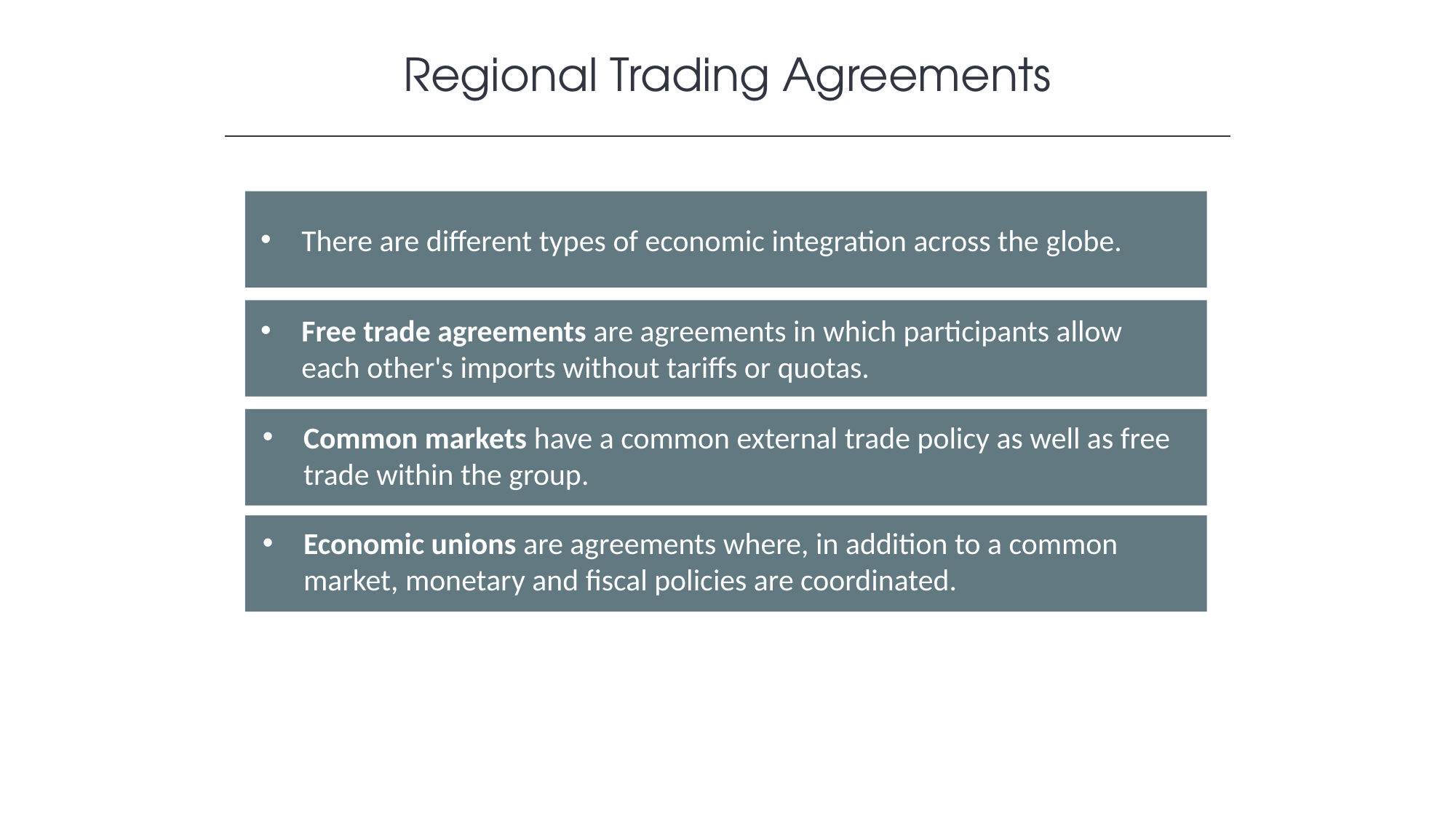

Regional Trading Agreements

There are different types of economic integration across the globe.

Free trade agreements are agreements in which participants allow each other's imports without tariffs or quotas.

Common markets have a common external trade policy as well as free trade within the group.

Economic unions are agreements where, in addition to a common market, monetary and fiscal policies are coordinated.